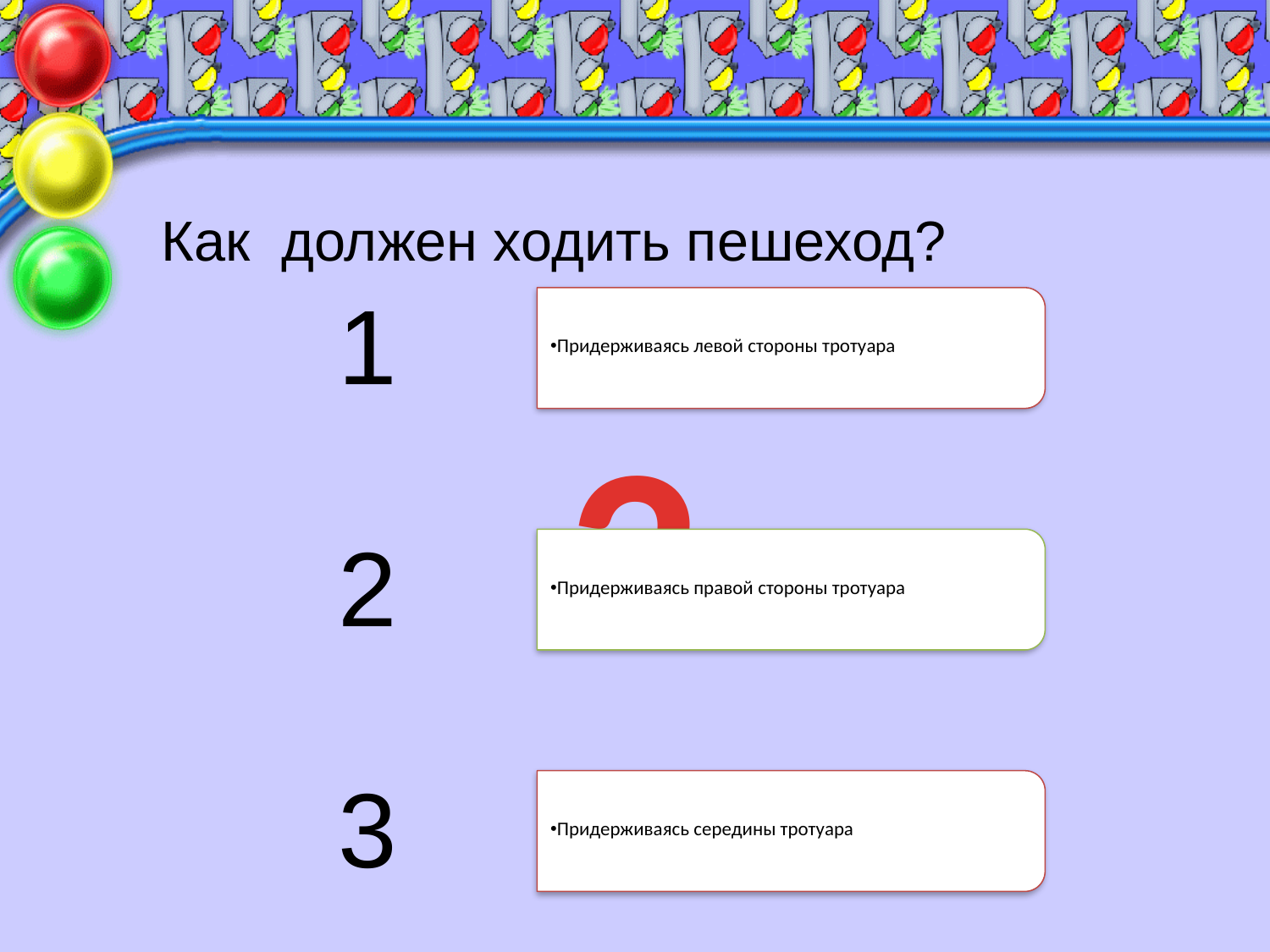

Как  должен ходить пешеход?

1
Придерживаясь левой стороны тротуара
2
Придерживаясь правой стороны тротуара
3
Придерживаясь середины тротуара
2